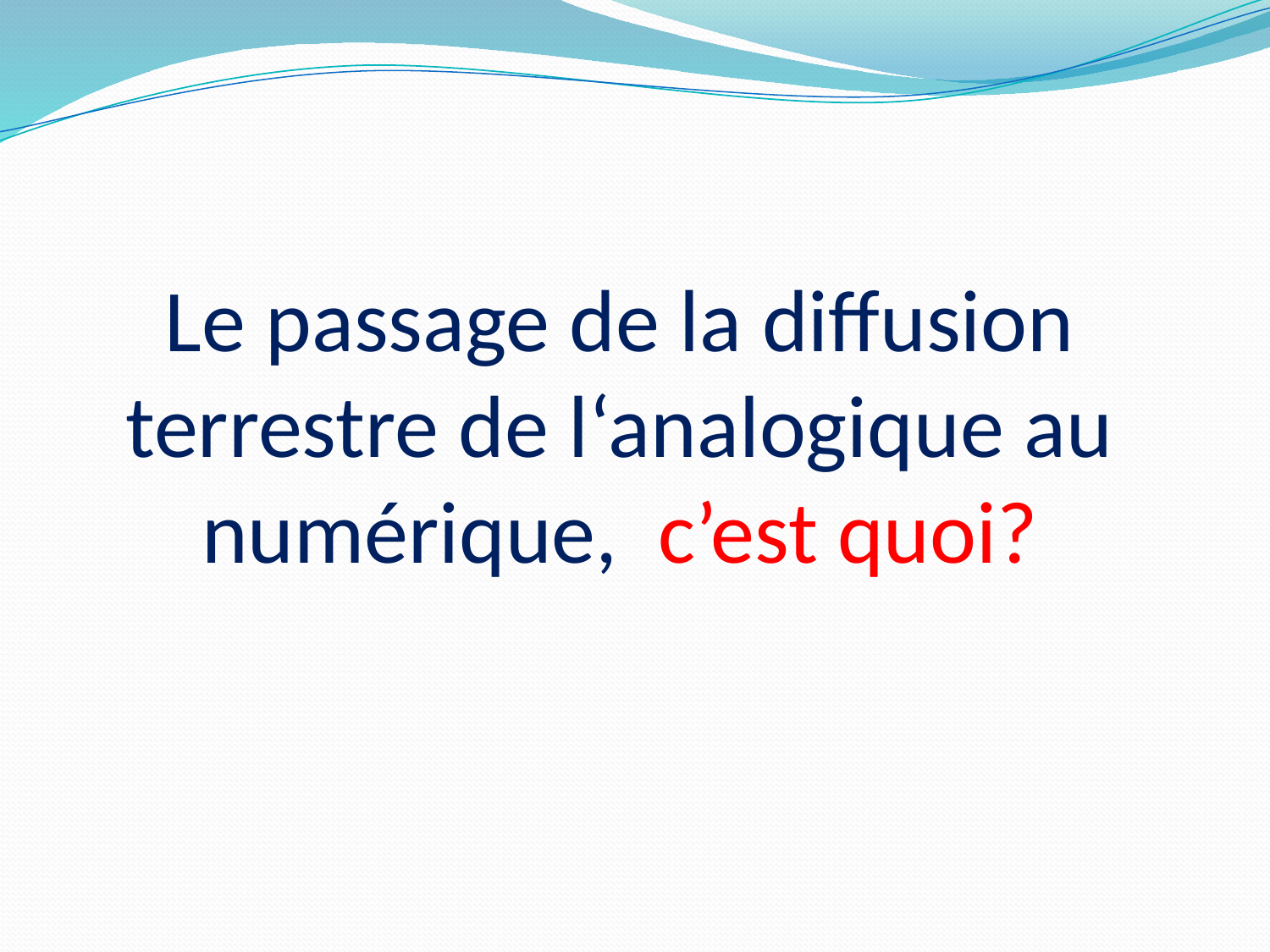

# Le passage de la diffusion terrestre de l‘analogique au numérique,  c’est quoi?